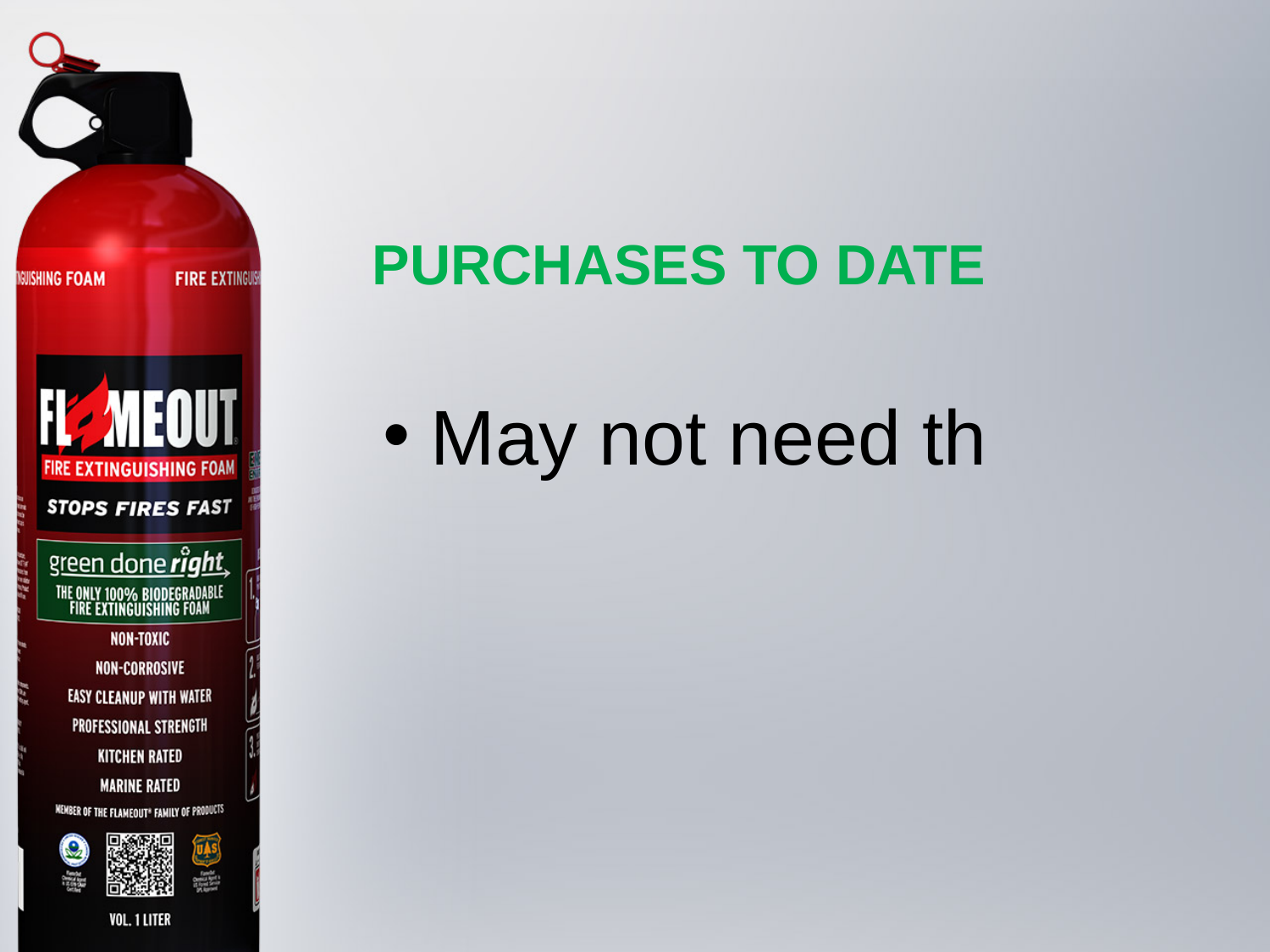

PURCHASES TO DATE
May not need th